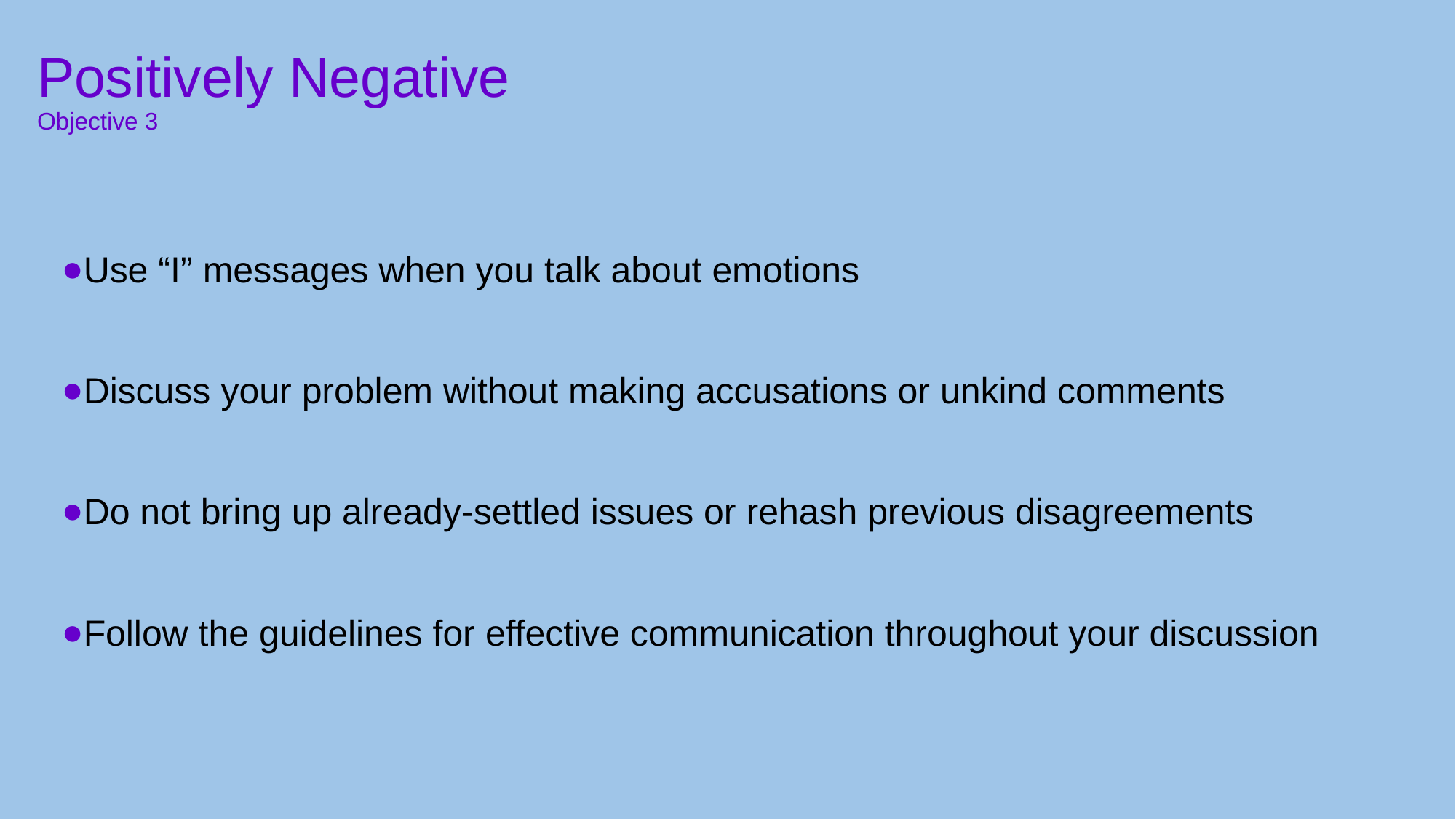

# Positively Negative Objective 3
Use “I” messages when you talk about emotions

Discuss your problem without making accusations or unkind comments

Do not bring up already-settled issues or rehash previous disagreements

Follow the guidelines for effective communication throughout your discussion